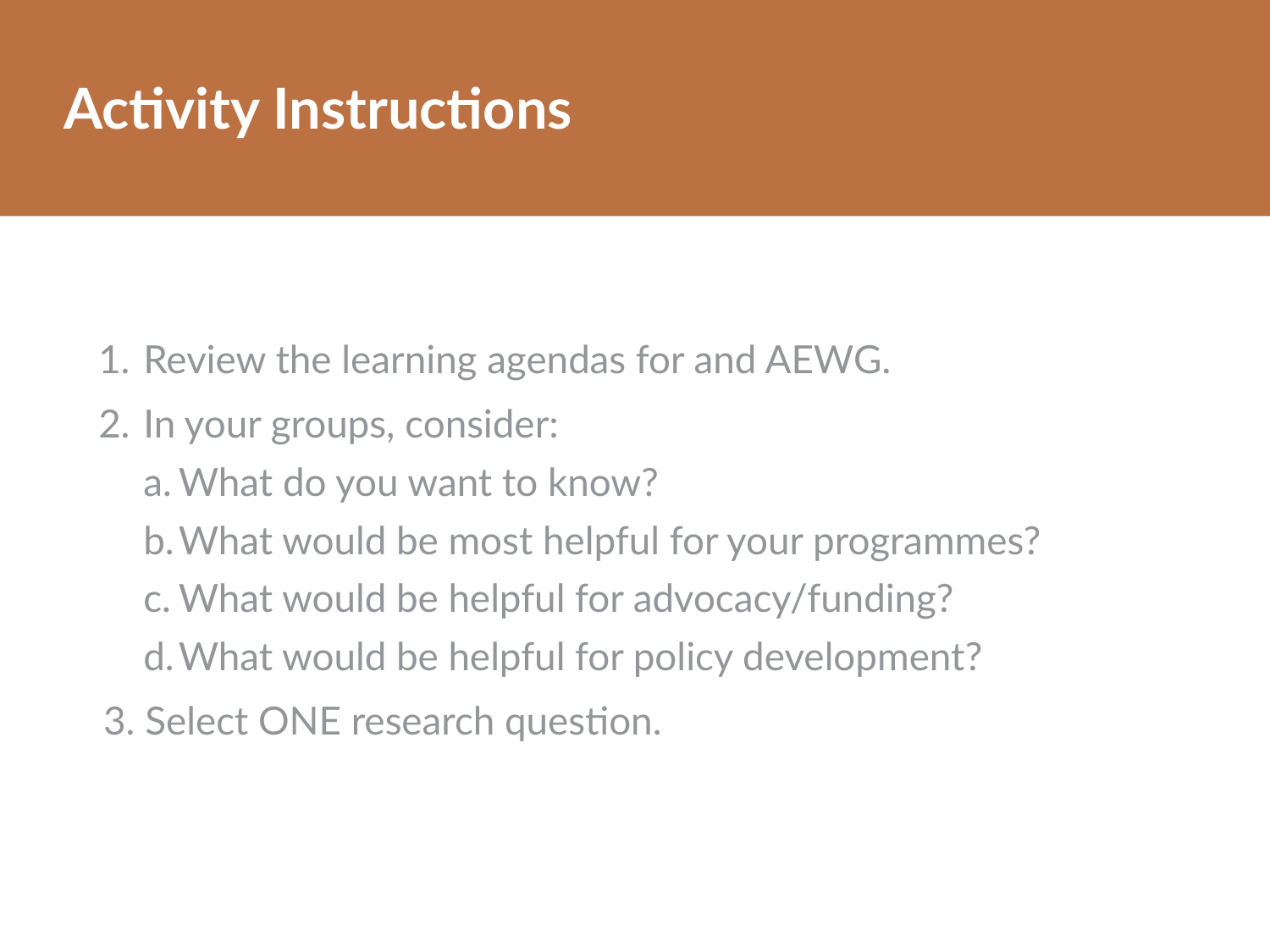

# Activity Instructions
Review the learning agendas for and AEWG.
In your groups, consider:
What do you want to know?
What would be most helpful for your programmes?
What would be helpful for advocacy/funding?
What would be helpful for policy development?
Select ONE research question.